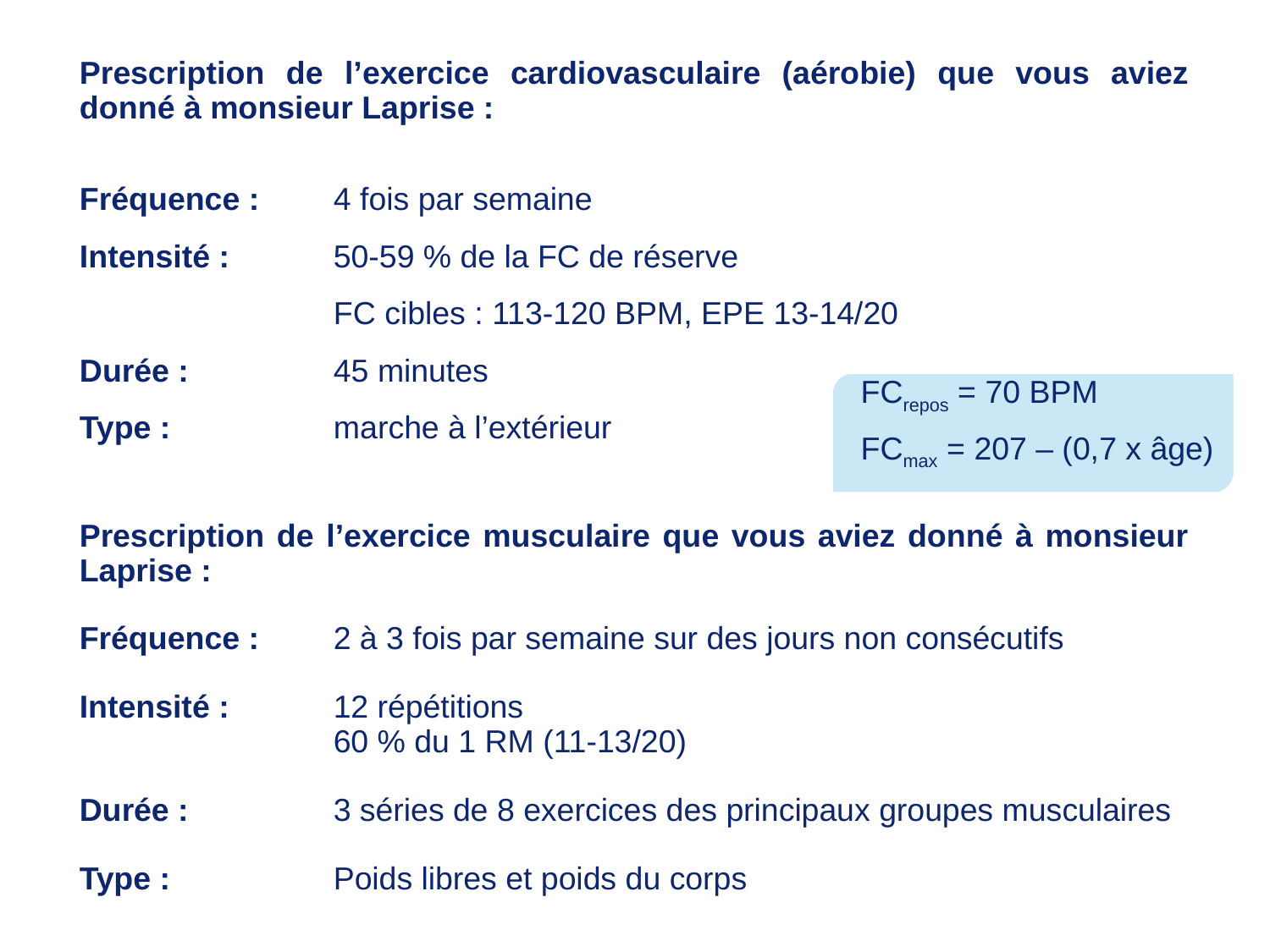

Prescription de l’exercice cardiovasculaire (aérobie) que vous aviez donné à monsieur Laprise :

Fréquence :	4 fois par semaine
Intensité :	50-59 % de la FC de réserve
		FC cibles : 113-120 BPM, EPE 13-14/20
Durée : 		45 minutes
Type : 		marche à l’extérieur

FCrepos = 70 BPM
FCmax = 207 – (0,7 x âge)

Prescription de l’exercice musculaire que vous aviez donné à monsieur Laprise :

Fréquence :	2 à 3 fois par semaine sur des jours non consécutifs

Intensité :	12 répétitions
		60 % du 1 RM (11-13/20)

Durée : 		3 séries de 8 exercices des principaux groupes musculaires

Type : 		Poids libres et poids du corps